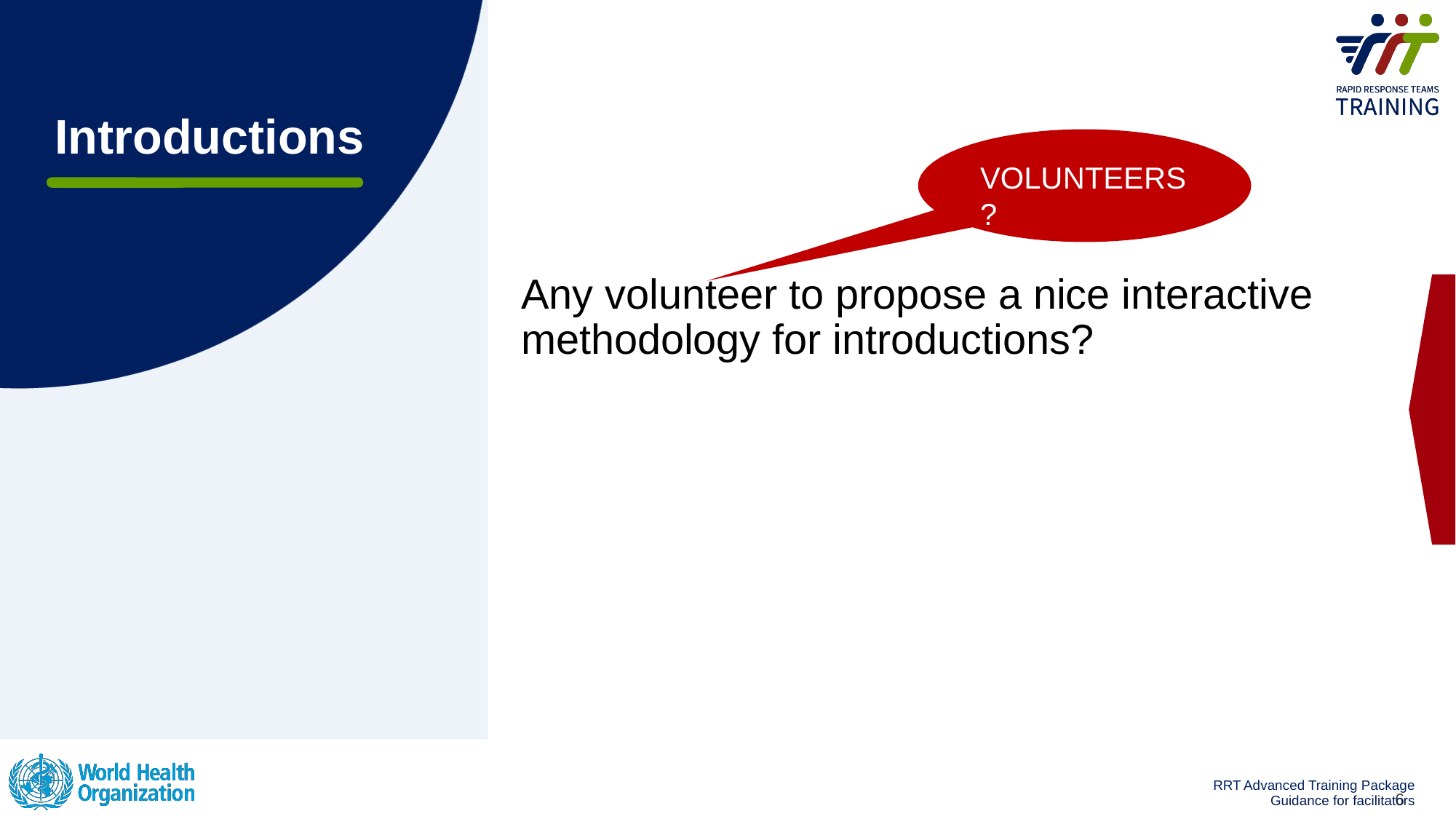

# Introductions

VOLUNTEERS?
Any volunteer to propose a nice interactive methodology for introductions?